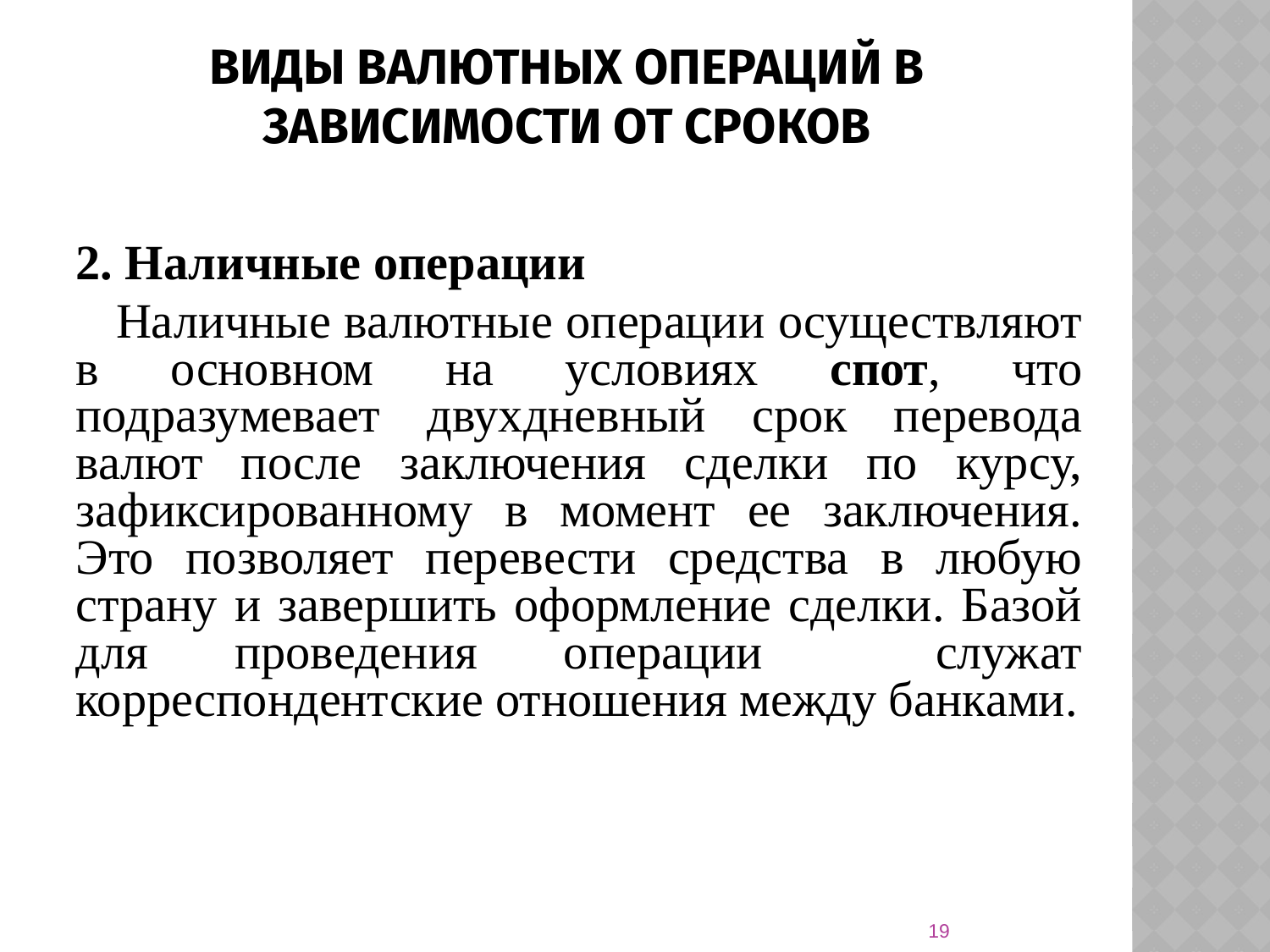

# Виды валютных операций в зависимости от сроков

2. Наличные операции
   Наличные валютные операции осуществляют в основном на условиях спот, что подразумевает двухдневный срок перевода валют после заключения сделки по курсу, зафиксированному в момент ее заключения. Это позволяет перевести средства в любую страну и завершить оформление сделки. Базой для проведения операции  служат корреспондентские отношения между банками.

19